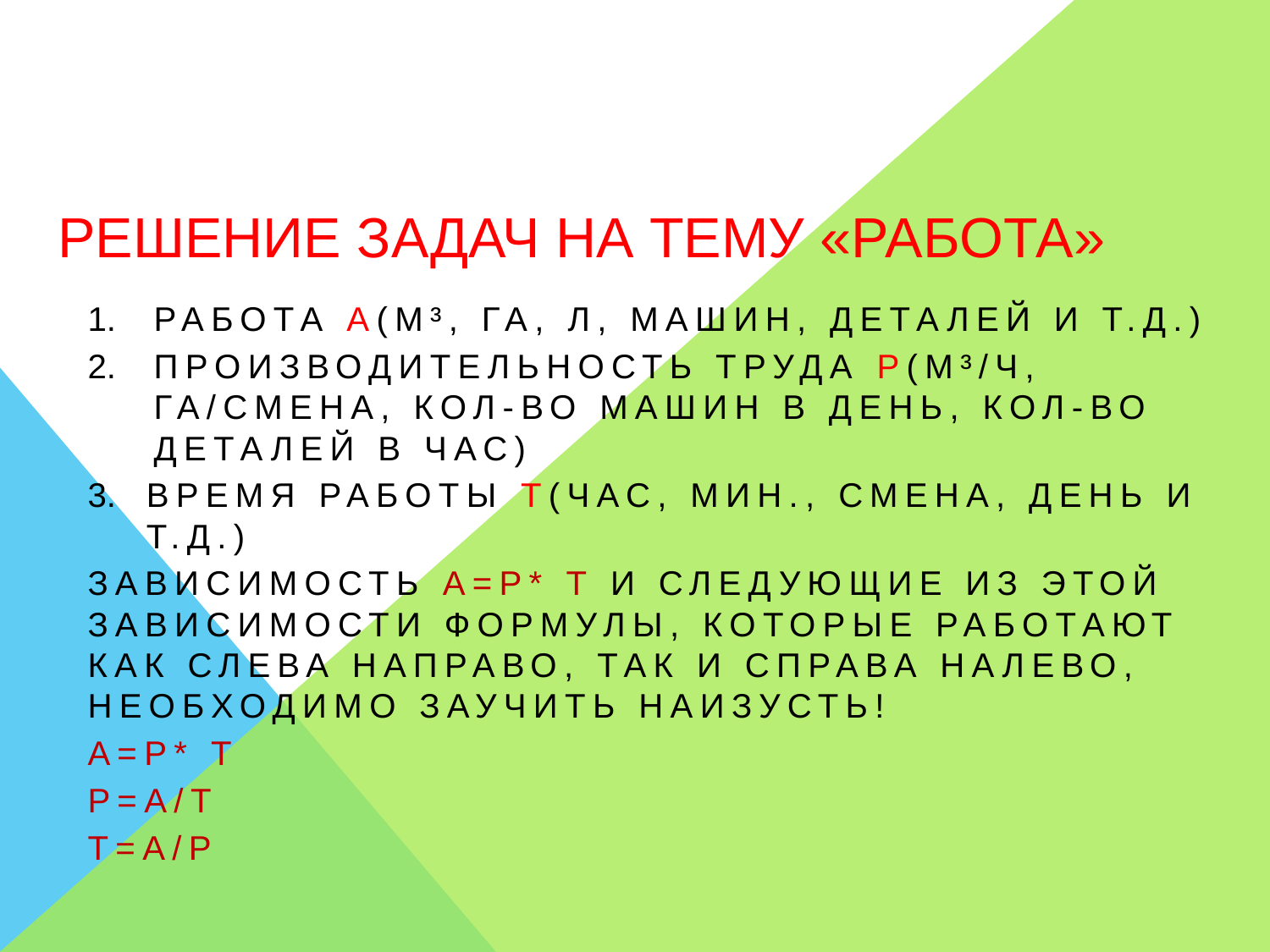

# Решение задач на тему «Работа»
Работа А(м³, га, л, машин, деталей и т.д.)
Производительность труда Р(м³/ч, га/смена, кол-во машин в день, кол-во деталей в час)
Время работы t(час, мин., смена, день и т.д.)
Зависимость А=Р* t и следующие из этой зависимости формулы, которые работают как слева направо, так и справа налево, необходимо заучить наизусть!
А=Р* t
Р=А/t
t=А/Р